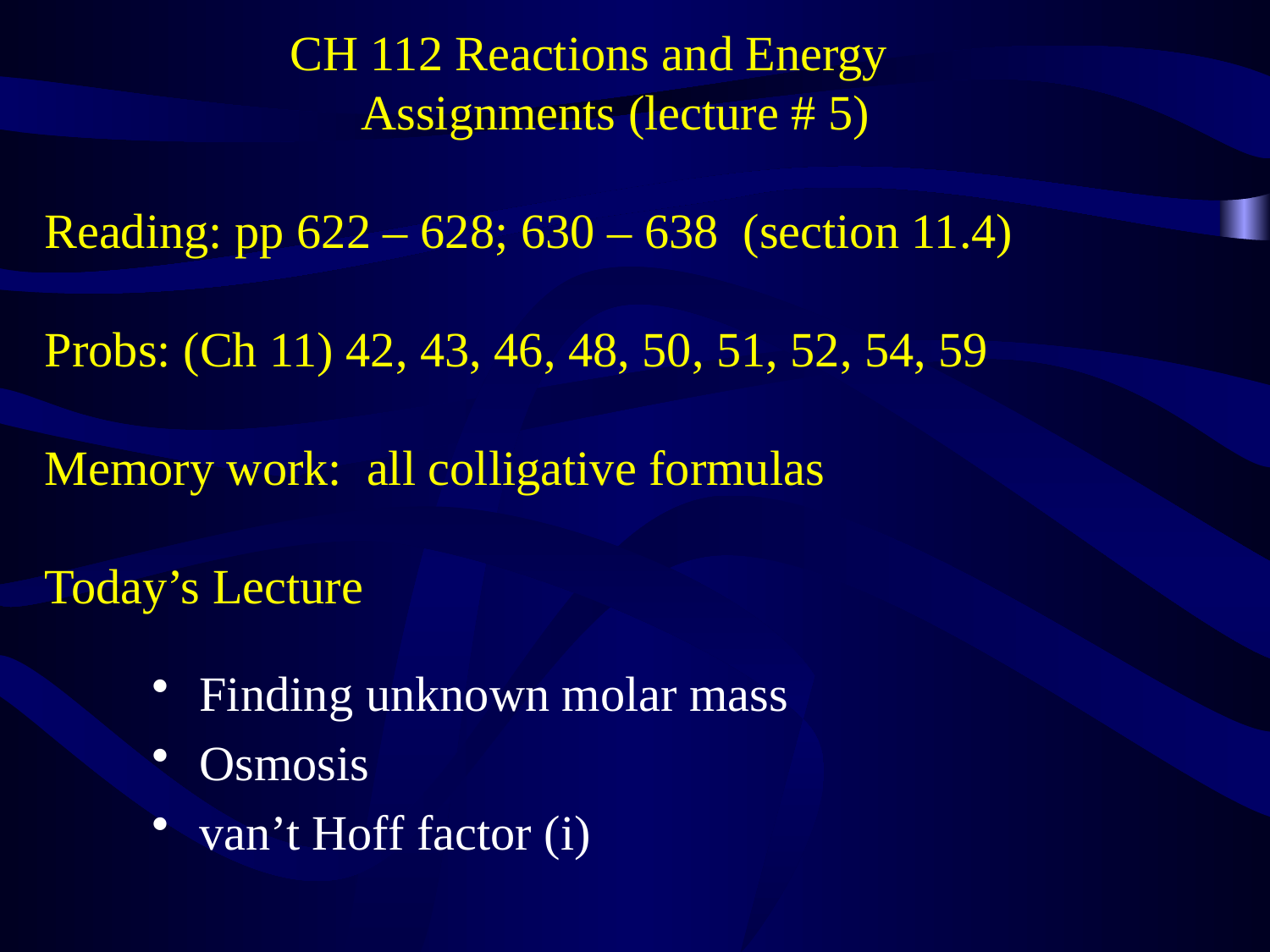

# CH 112 Reactions and Energy Assignments (lecture # 5) Reading: pp 622 – 628; 630 – 638  (section 11.4) Probs: (Ch 11) 42, 43, 46, 48, 50, 51, 52, 54, 59 Memory work:  all colligative formulas Today’s Lecture
Finding unknown molar mass
Osmosis
van’t Hoff factor (i)